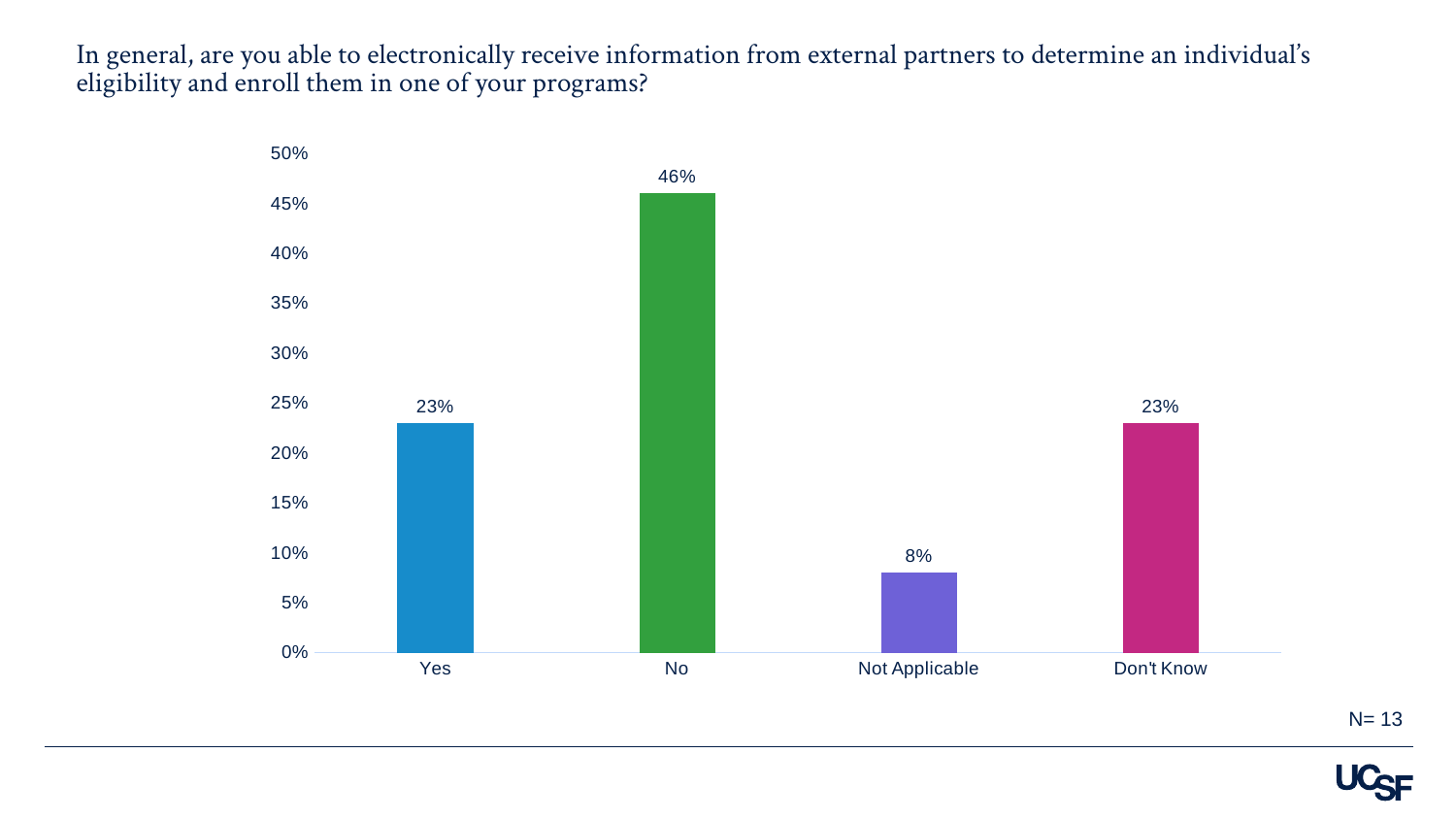

# In general, are you able to electronically receive information from external partners to determine an individual’s eligibility and enroll them in one of your programs?

### Chart

| Category |  |
|---|---|
| Yes | 0.23 |
| No | 0.46 |
| Not Applicable | 0.08 |
| Don't Know | 0.23 |
N= 13